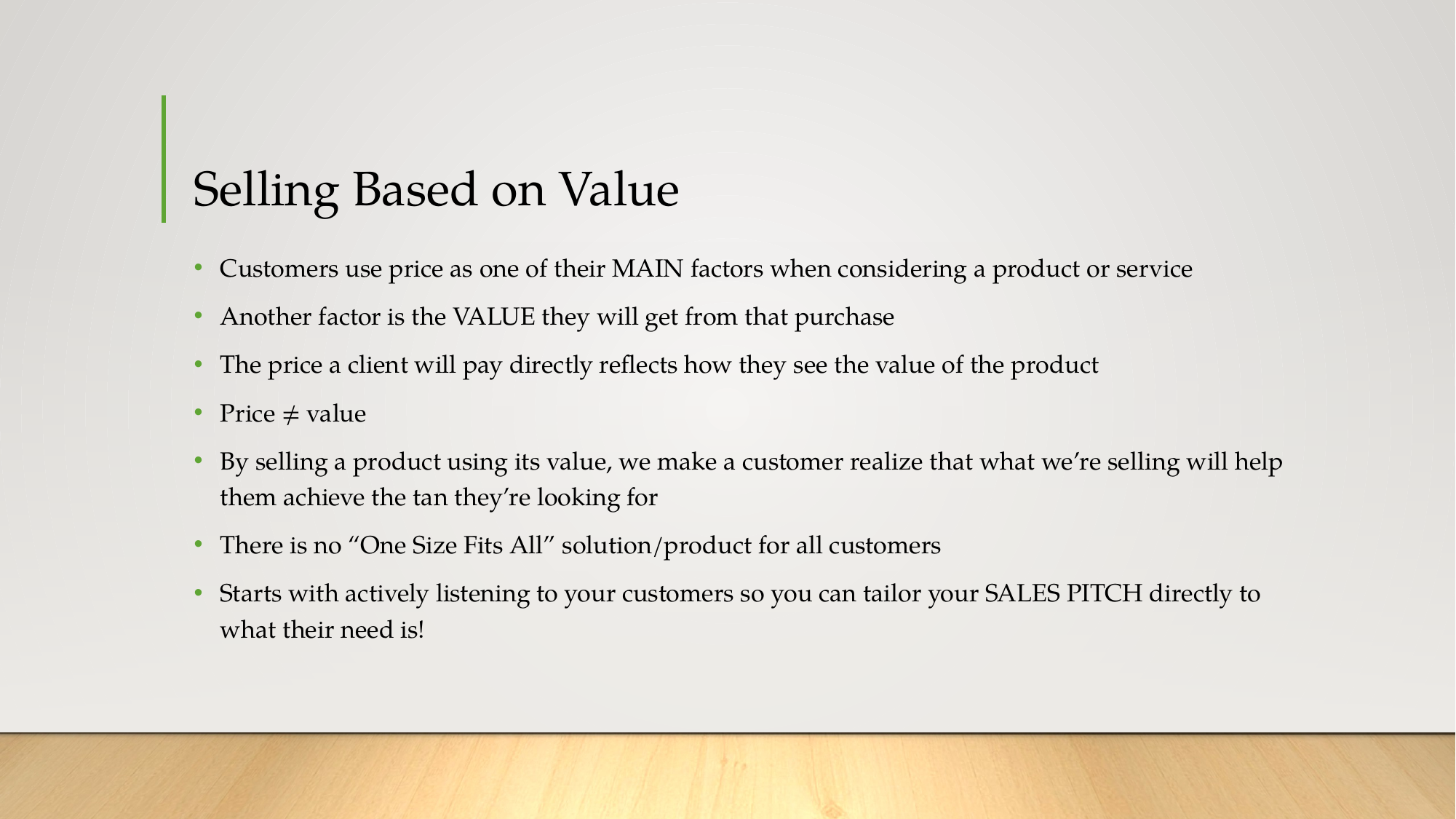

# Selling Based on Value
Customers use price as one of their MAIN factors when considering a product or service
Another factor is the VALUE they will get from that purchase
The price a client will pay directly reflects how they see the value of the product
Price ≠ value
By selling a product using its value, we make a customer realize that what we’re selling will help them achieve the tan they’re looking for
There is no “One Size Fits All” solution/product for all customers
Starts with actively listening to your customers so you can tailor your SALES PITCH directly to what their need is!